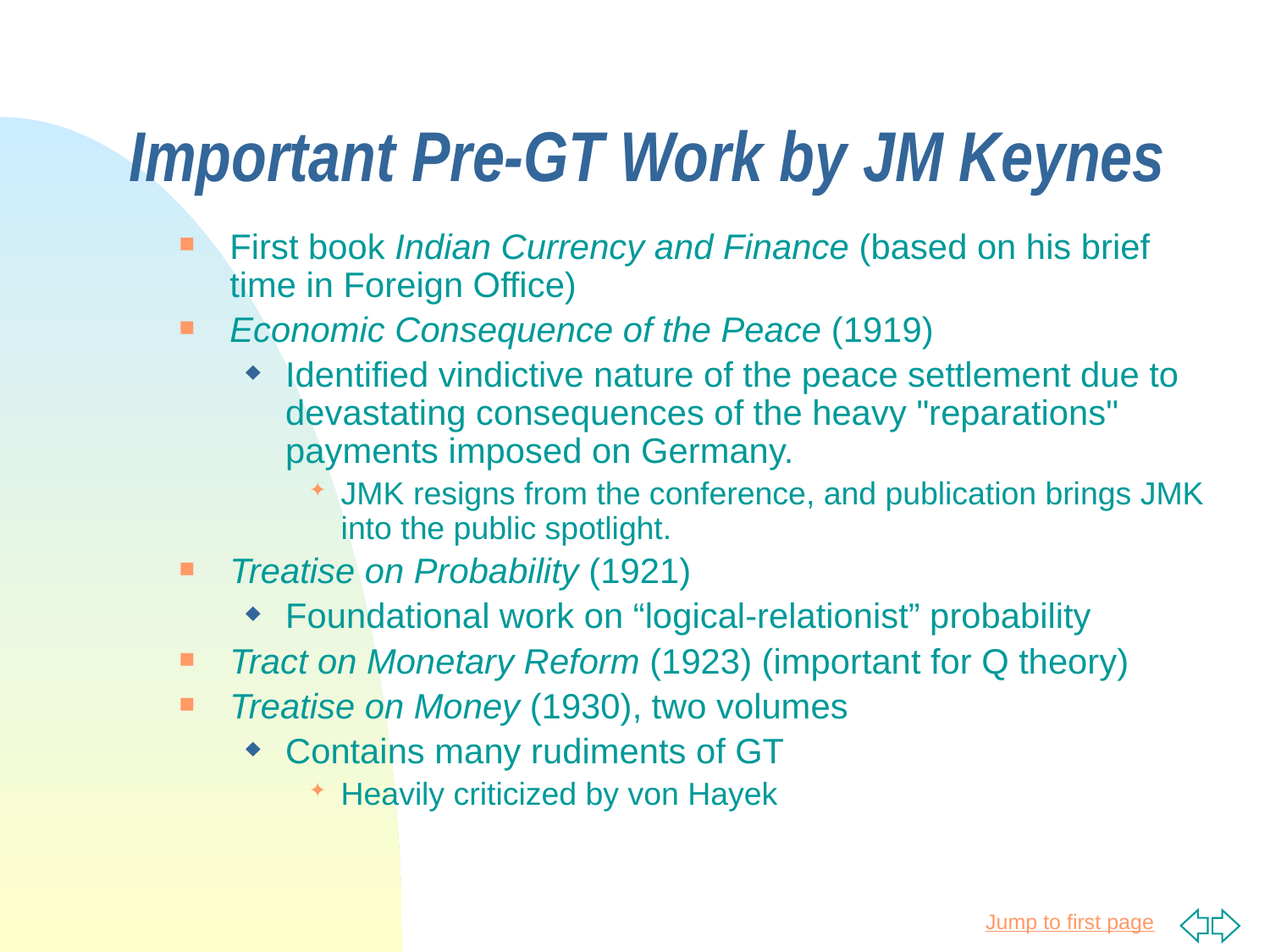

# Important Pre-GT Work by JM Keynes
First book Indian Currency and Finance (based on his brief time in Foreign Office)
Economic Consequence of the Peace (1919)
Identified vindictive nature of the peace settlement due to devastating consequences of the heavy "reparations" payments imposed on Germany.
JMK resigns from the conference, and publication brings JMK into the public spotlight.
Treatise on Probability (1921)
Foundational work on “logical-relationist” probability
Tract on Monetary Reform (1923) (important for Q theory)
Treatise on Money (1930), two volumes
Contains many rudiments of GT
Heavily criticized by von Hayek